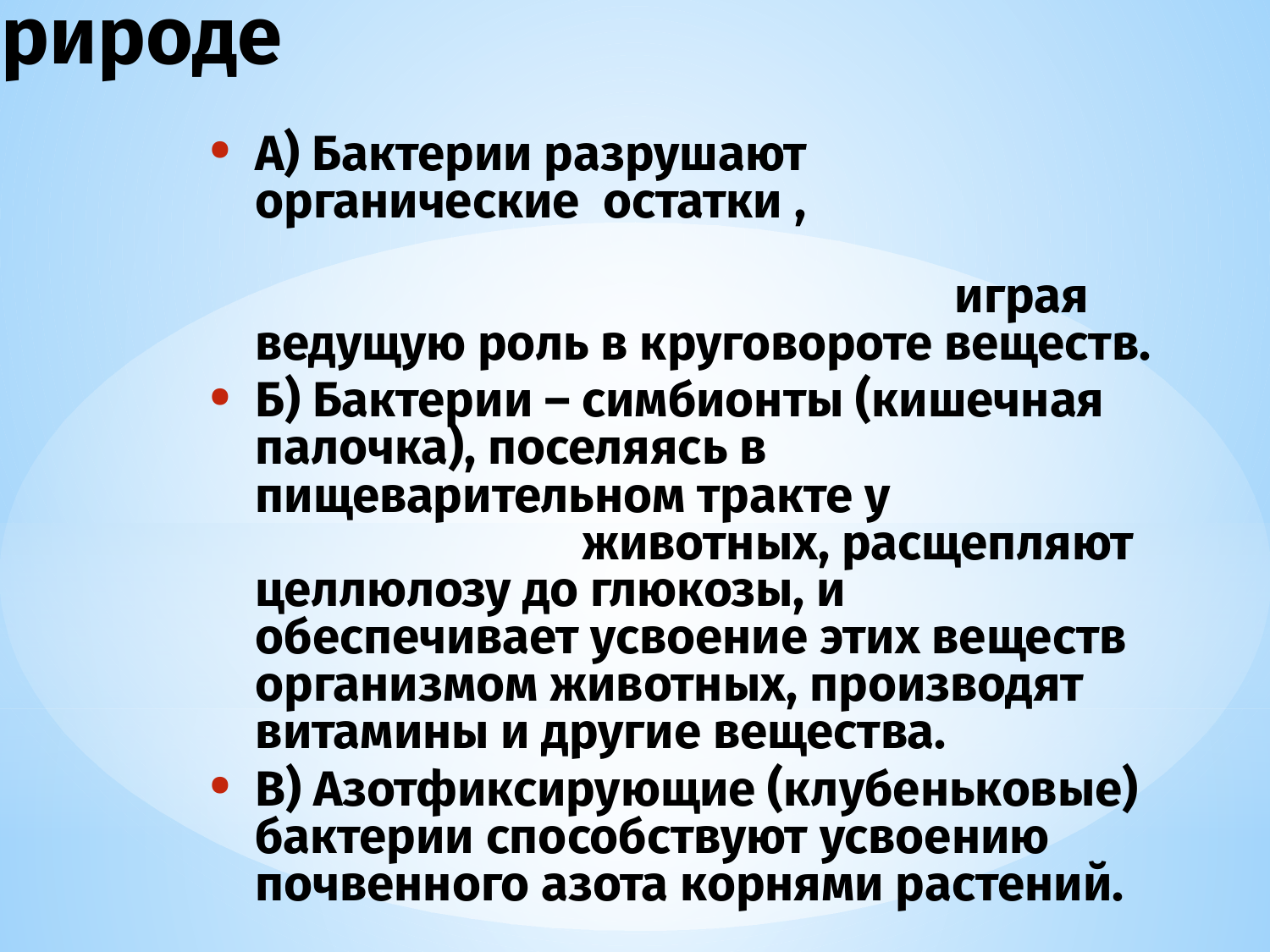

# Роль  в природе
А) Бактерии разрушают          органические  остатки ,                                                                                                                                                                           играя ведущую роль в круговороте веществ.
Б) Бактерии – симбионты (кишечная палочка), поселяясь в пищеварительном тракте у                                                     животных, расщепляют целлюлозу до глюкозы, и обеспечивает усвоение этих веществ организмом животных, производят витамины и другие вещества.
В) Азотфиксирующие (клубеньковые) бактерии способствуют усвоению почвенного азота корнями растений.